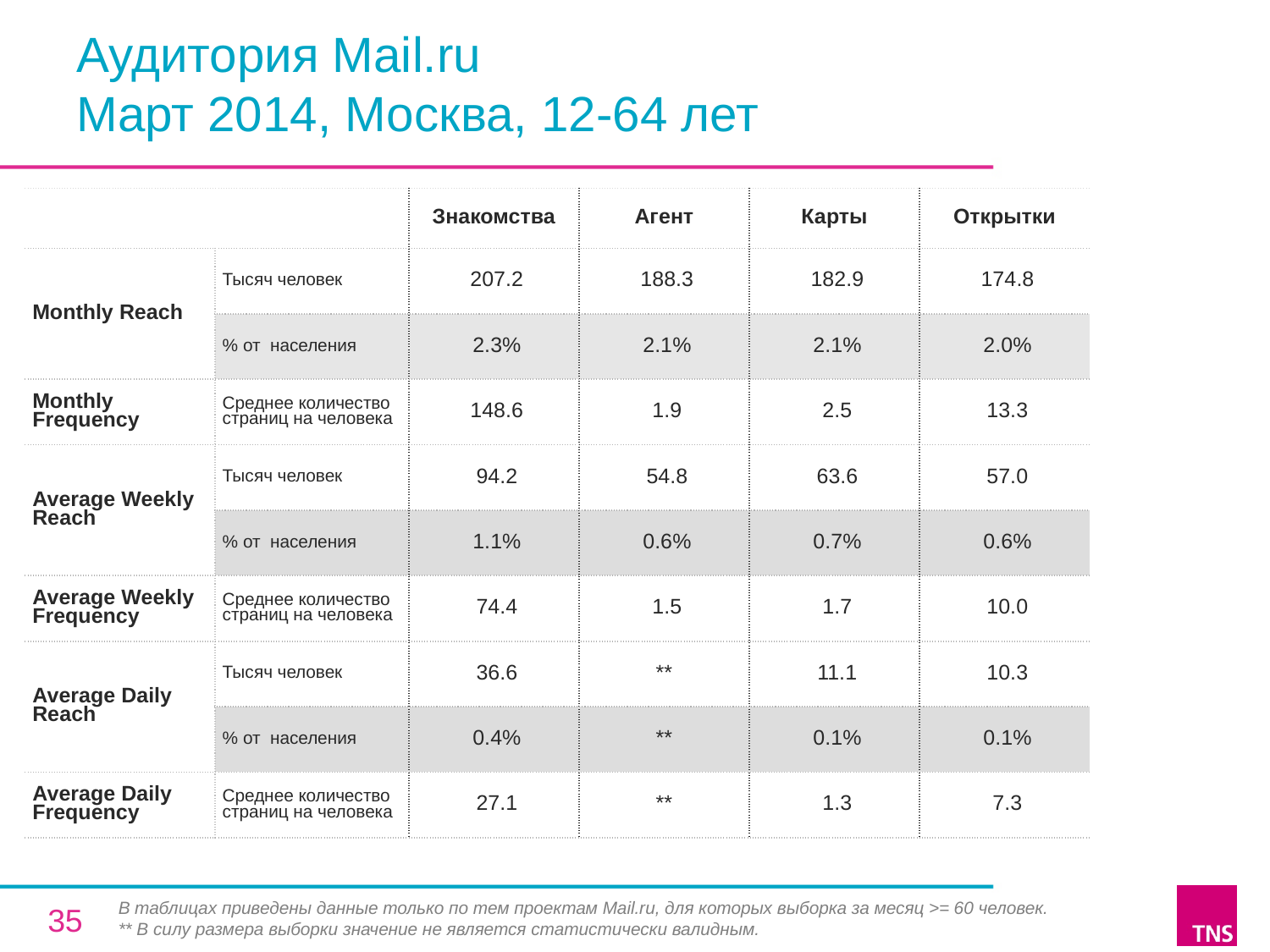

# Аудитория Mail.ru Март 2014, Москва, 12-64 лет
|  |  | Знакомства | Агент | Карты | Открытки |
| --- | --- | --- | --- | --- | --- |
| Monthly Reach | Тысяч человек | 207.2 | 188.3 | 182.9 | 174.8 |
|  | % от населения | 2.3% | 2.1% | 2.1% | 2.0% |
| Monthly Frequency | Среднее количество страниц на человека | 148.6 | 1.9 | 2.5 | 13.3 |
| Average Weekly Reach | Тысяч человек | 94.2 | 54.8 | 63.6 | 57.0 |
|  | % от населения | 1.1% | 0.6% | 0.7% | 0.6% |
| Average Weekly Frequency | Среднее количество страниц на человека | 74.4 | 1.5 | 1.7 | 10.0 |
| Average Daily Reach | Тысяч человек | 36.6 | \*\* | 11.1 | 10.3 |
|  | % от населения | 0.4% | \*\* | 0.1% | 0.1% |
| Average Daily Frequency | Среднее количество страниц на человека | 27.1 | \*\* | 1.3 | 7.3 |
В таблицах приведены данные только по тем проектам Mail.ru, для которых выборка за месяц >= 60 человек.
** В силу размера выборки значение не является статистически валидным.
35